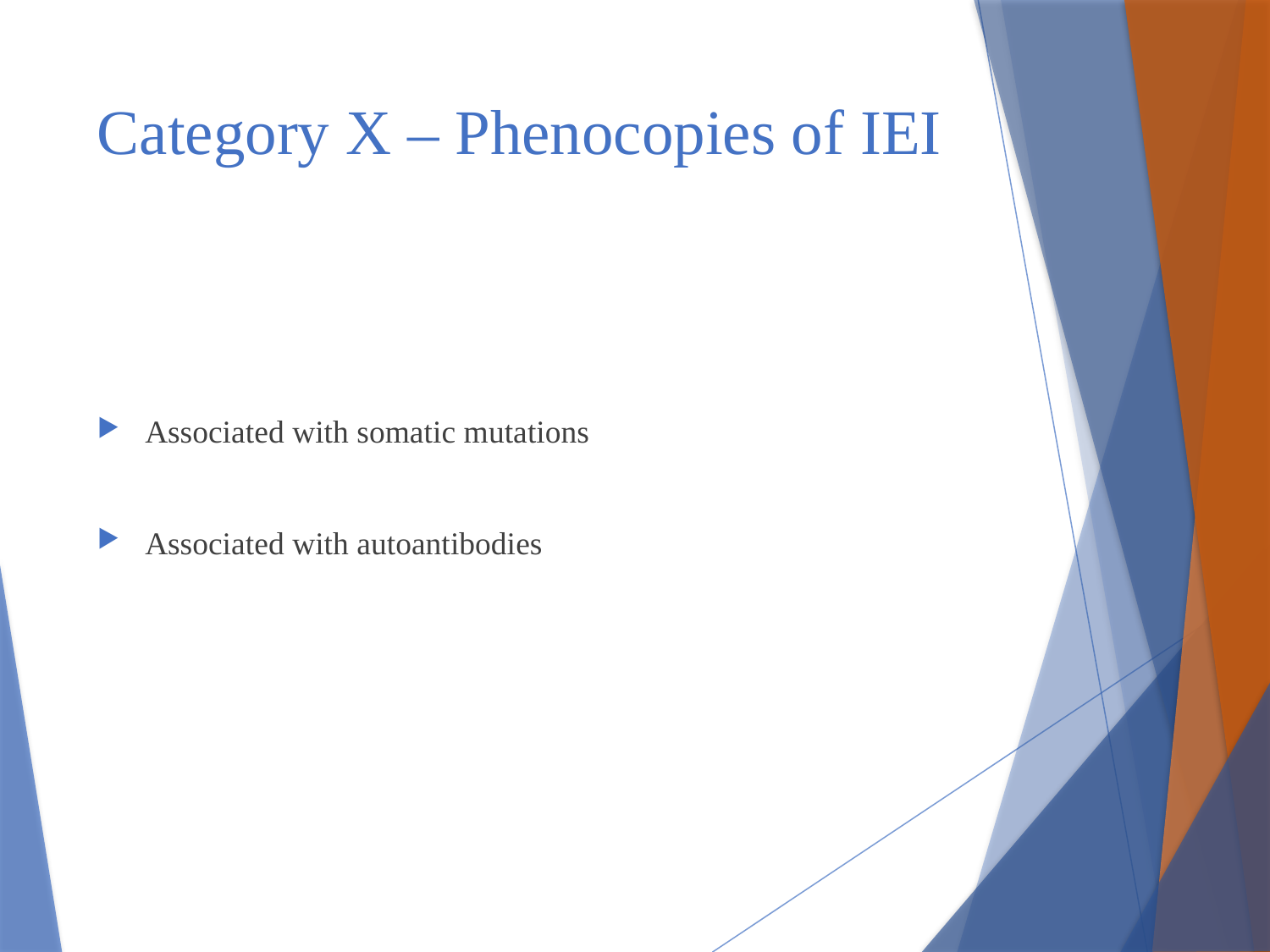

# Category X – Phenocopies of IEI
Associated with somatic mutations

Associated with autoantibodies